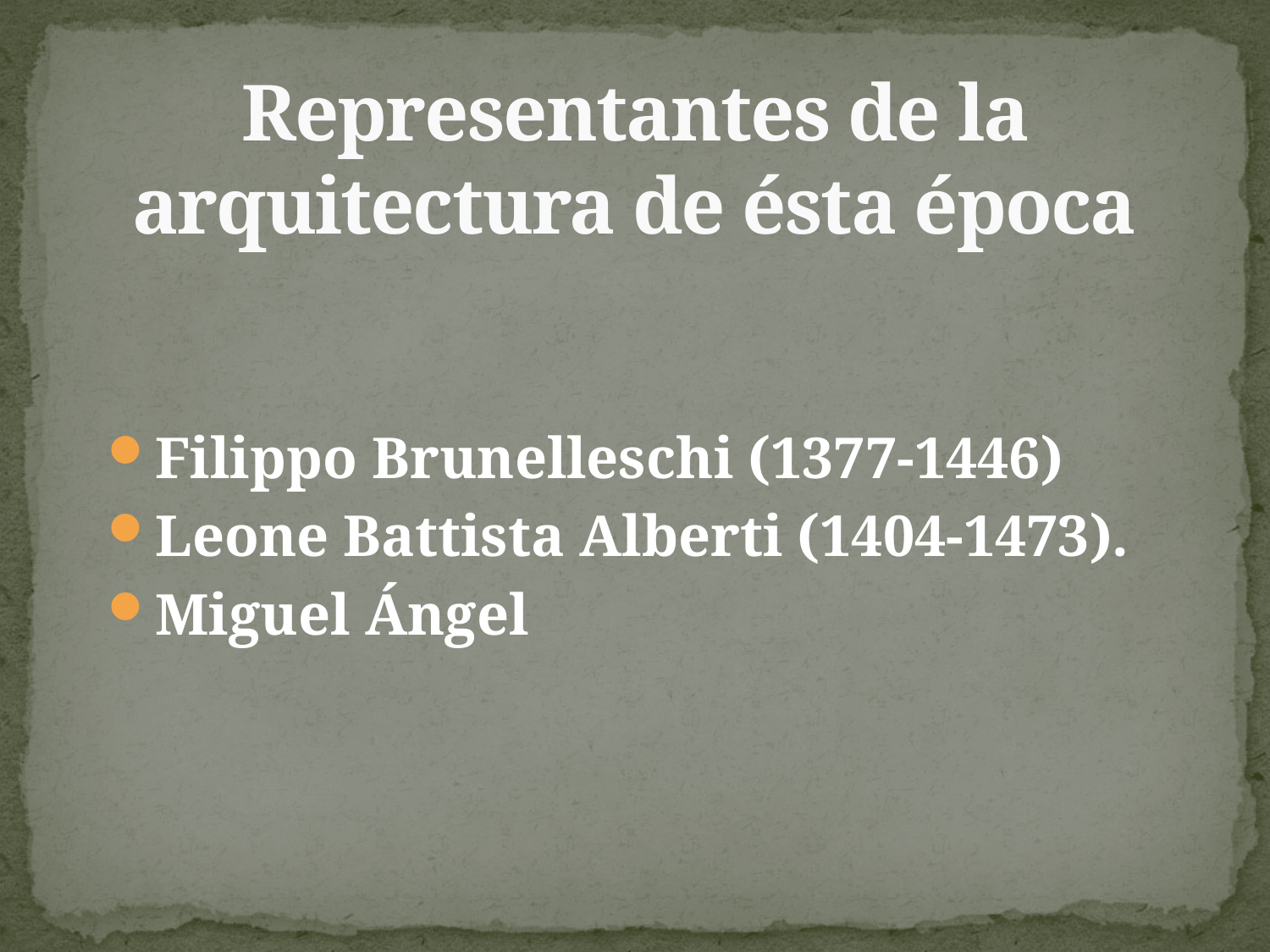

# Representantes de la arquitectura de ésta época
Filippo Brunelleschi (1377-1446)
Leone Battista Alberti (1404-1473).
Miguel Ángel